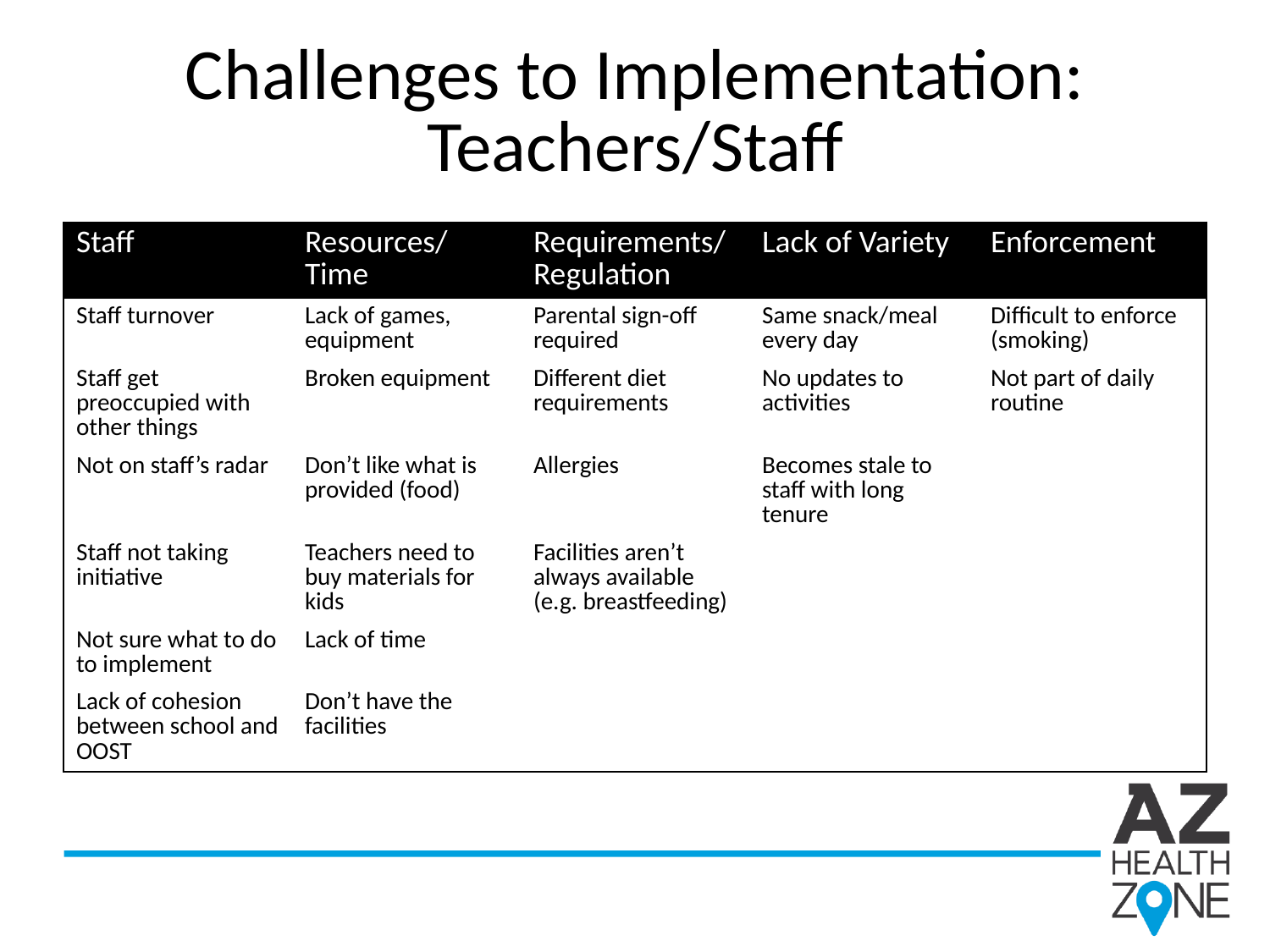

# Challenges to Implementation: Teachers/Staff
| Staff | Resources/ Time | Requirements/ Regulation | Lack of Variety | Enforcement |
| --- | --- | --- | --- | --- |
| Staff turnover | Lack of games, equipment | Parental sign-off required | Same snack/meal every day | Difficult to enforce (smoking) |
| Staff get preoccupied with other things | Broken equipment | Different diet requirements | No updates to activities | Not part of daily routine |
| Not on staff’s radar | Don’t like what is provided (food) | Allergies | Becomes stale to staff with long tenure |  |
| Staff not taking initiative | Teachers need to buy materials for kids | Facilities aren’t always available (e.g. breastfeeding) |  |  |
| Not sure what to do to implement | Lack of time |  |  |  |
| Lack of cohesion between school and OOST | Don’t have the facilities |  |  |  |